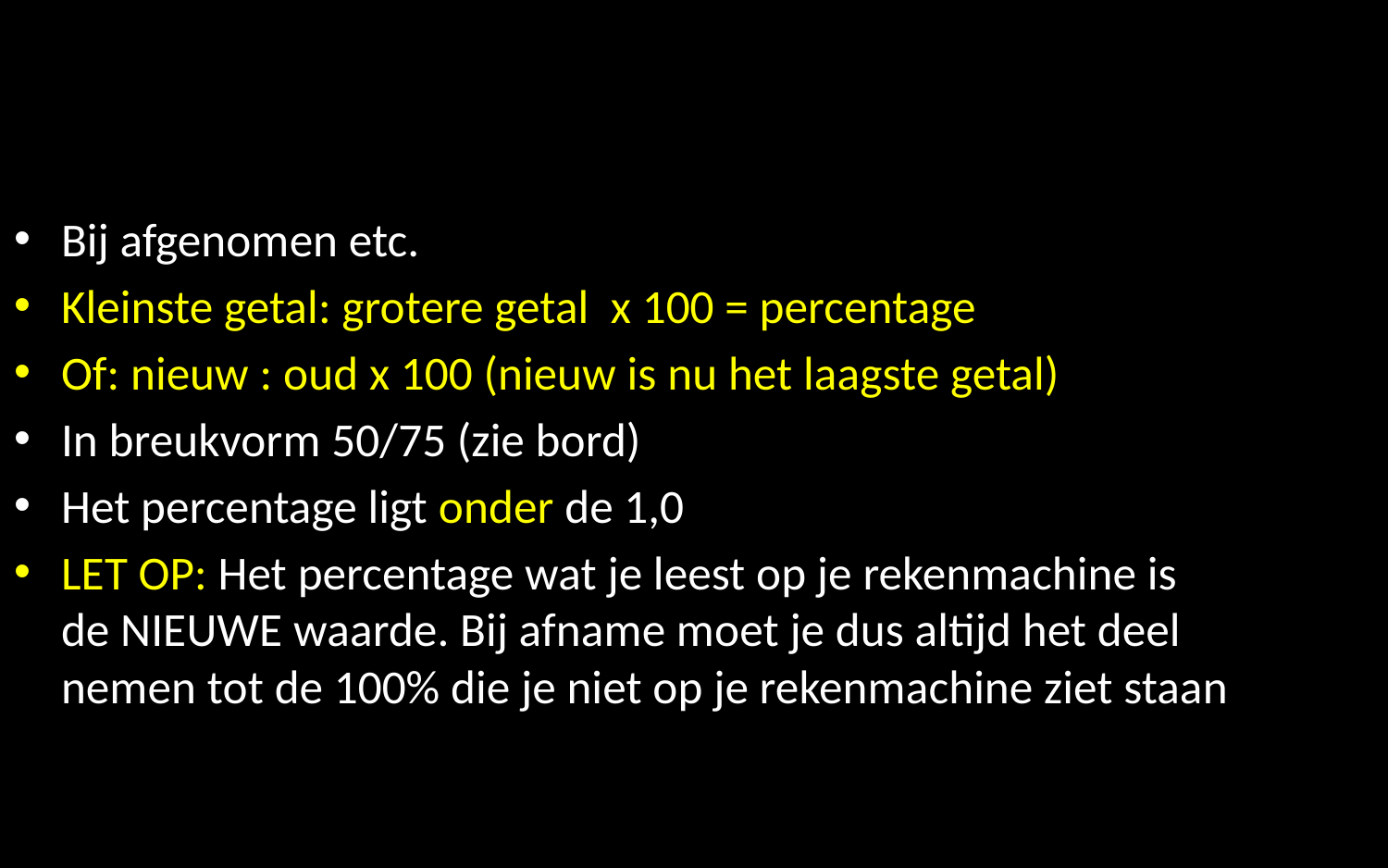

Bij afgenomen etc.
Kleinste getal: grotere getal  x 100 = percentage
Of: nieuw : oud x 100 (nieuw is nu het laagste getal)
In breukvorm 50/75 (zie bord)
Het percentage ligt onder de 1,0
LET OP: Het percentage wat je leest op je rekenmachine is de NIEUWE waarde. Bij afname moet je dus altijd het deel nemen tot de 100% die je niet op je rekenmachine ziet staan